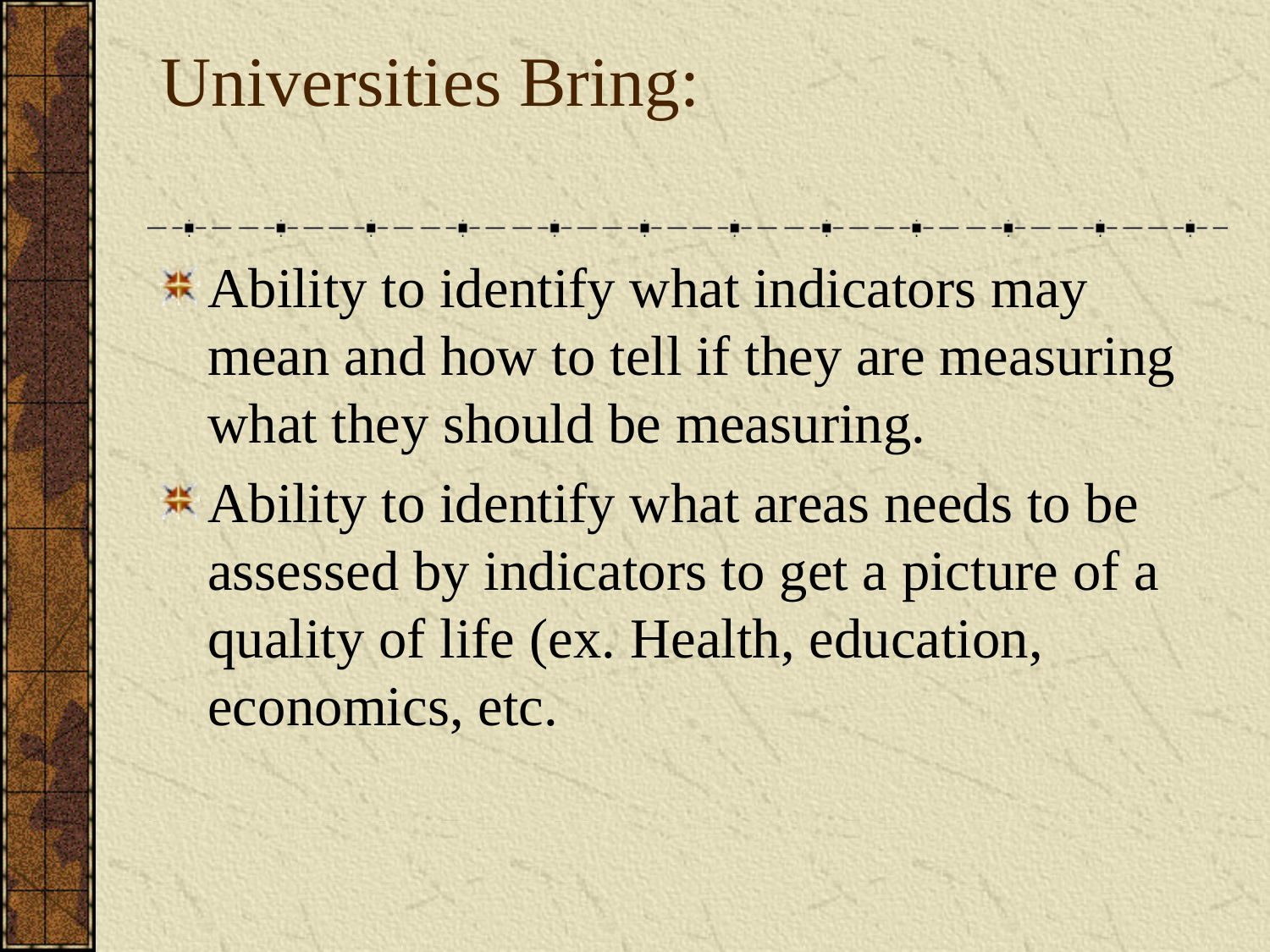

# Universities Bring:
Ability to identify what indicators may mean and how to tell if they are measuring what they should be measuring.
Ability to identify what areas needs to be assessed by indicators to get a picture of a quality of life (ex. Health, education, economics, etc.